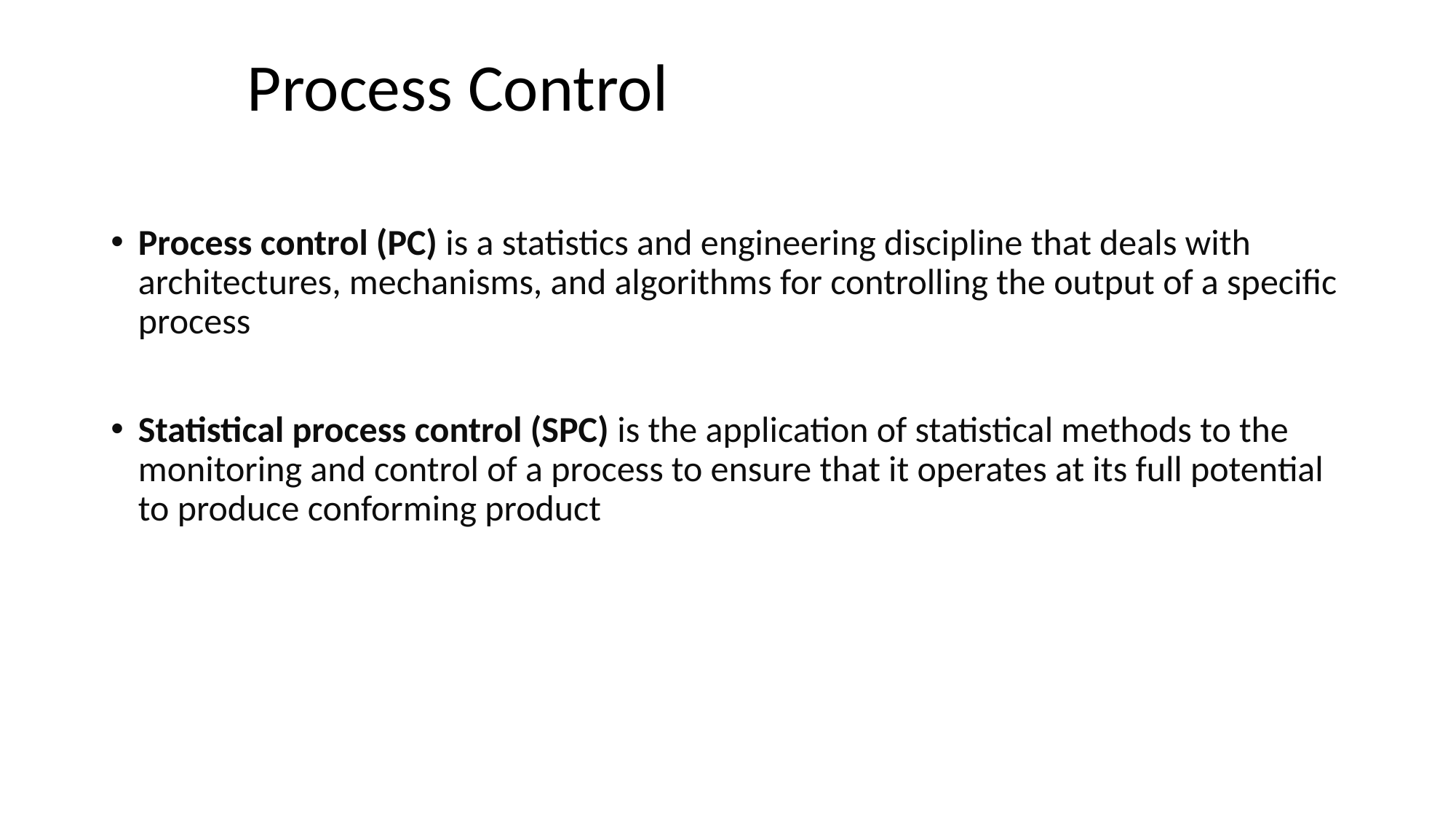

Process control (PC) is a statistics and engineering discipline that deals with architectures, mechanisms, and algorithms for controlling the output of a specific process

Statistical process control (SPC) is the application of statistical methods to the monitoring and control of a process to ensure that it operates at its full potential to produce conforming product

Process Control